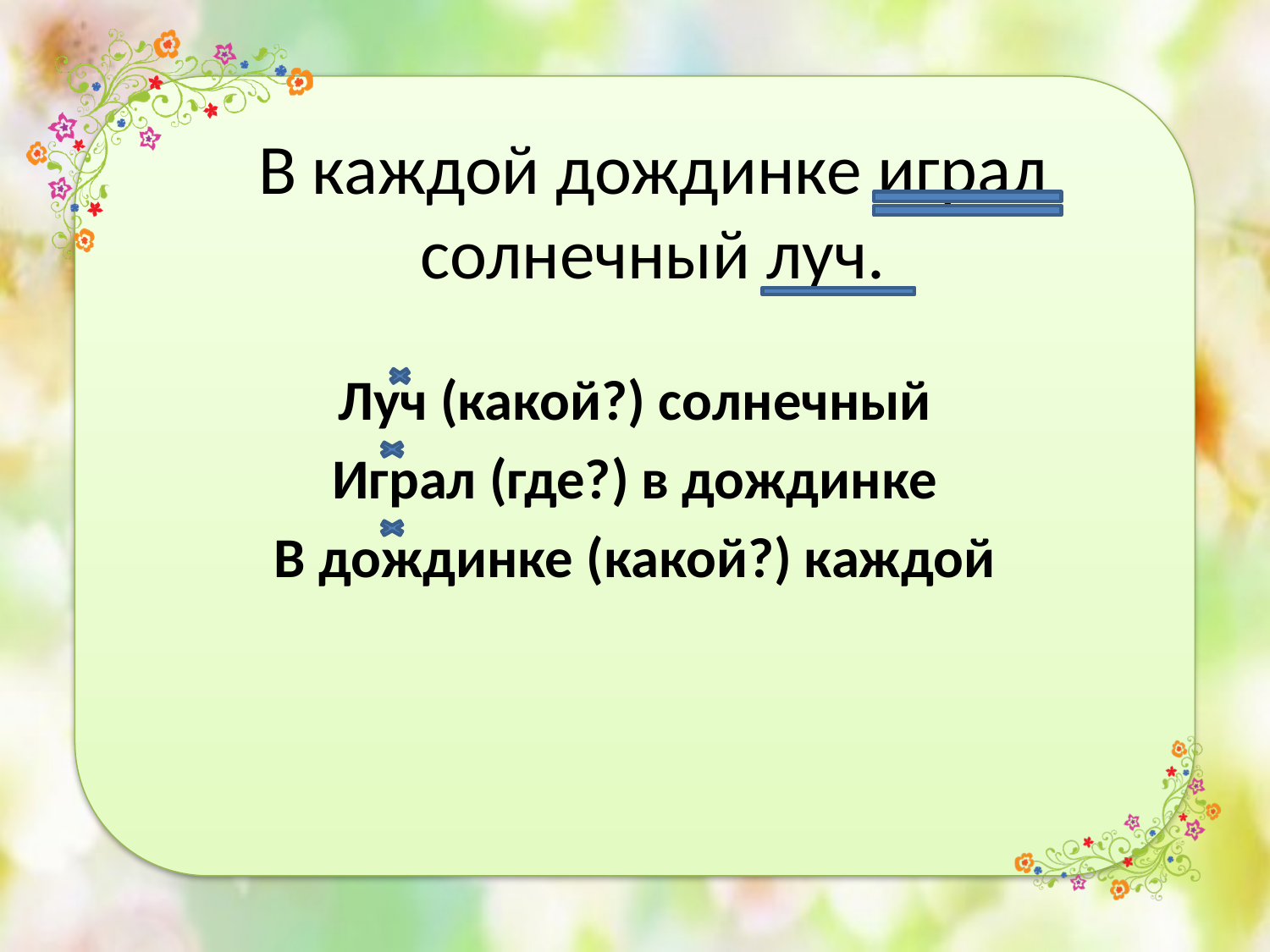

# В каждой дождинке играл солнечный луч.

Луч (какой?) солнечный
Играл (где?) в дождинке
В дождинке (какой?) каждой